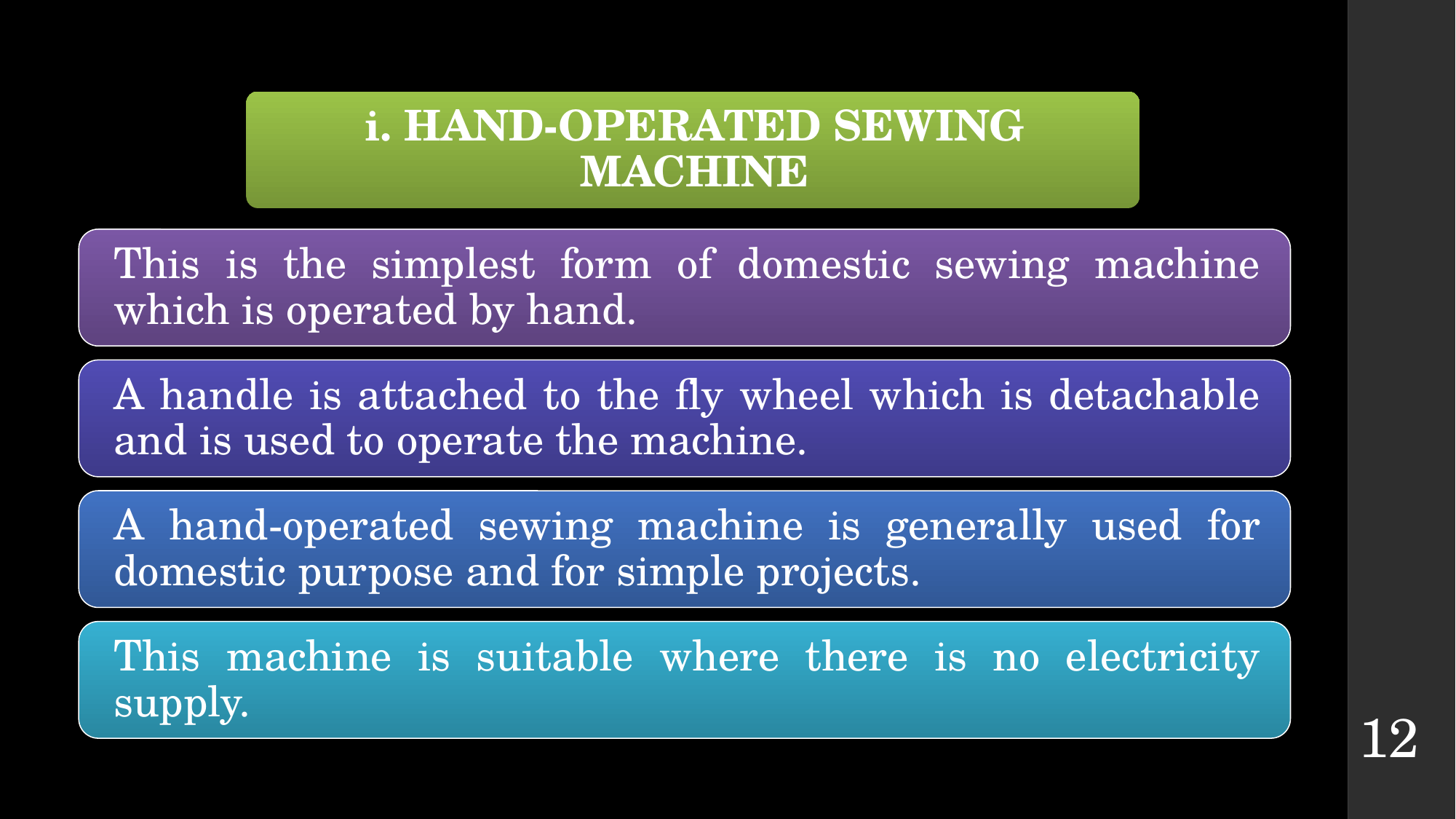

i. HAND-OPERATED SEWING MACHINE
This is the simplest form of domestic sewing machine which is operated by hand.
A handle is attached to the fly wheel which is detachable and is used to operate the machine.
A hand-operated sewing machine is generally used for domestic purpose and for simple projects.
This machine is suitable where there is no electricity supply.
12